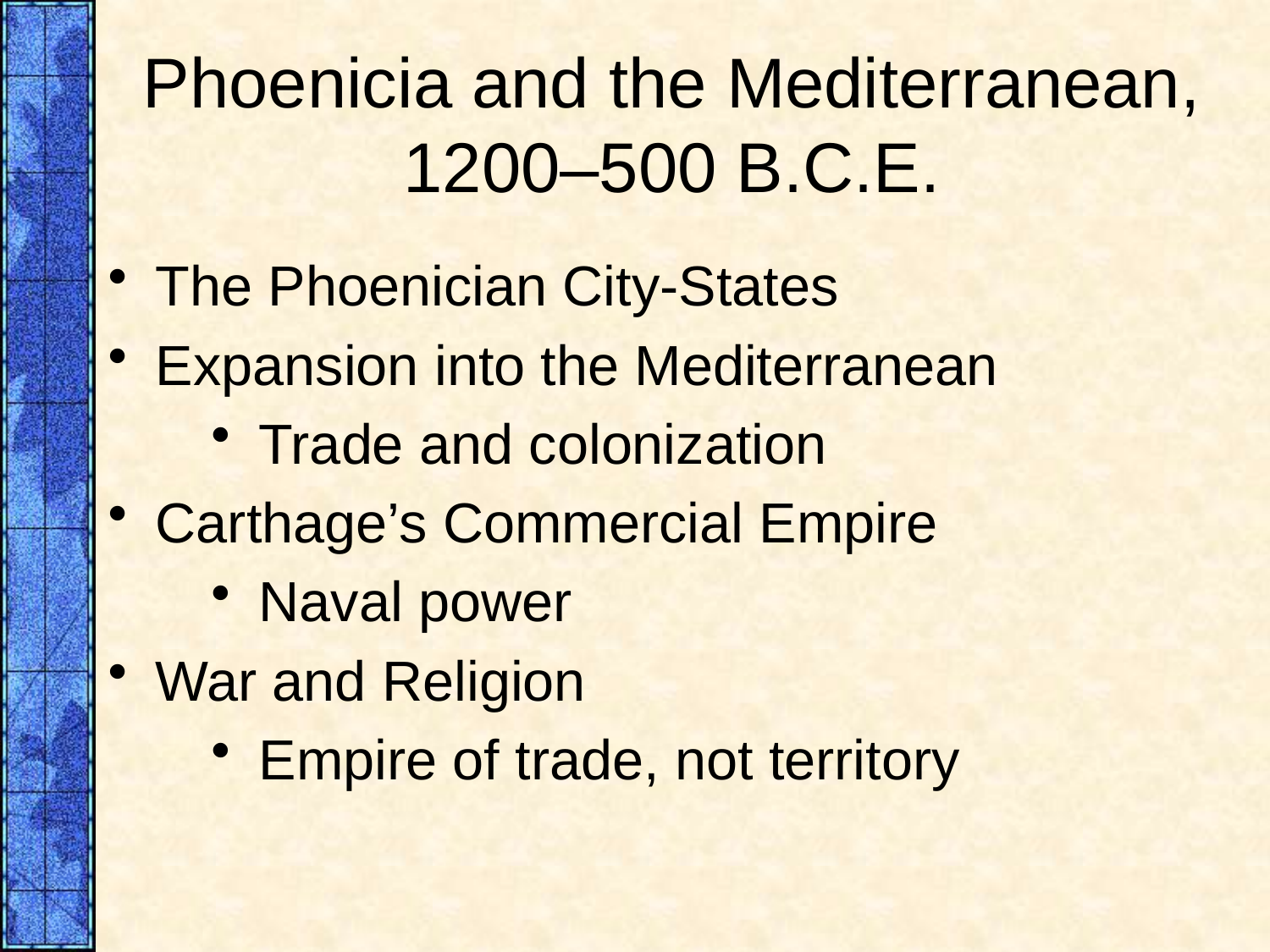

# Phoenicia and the Mediterranean, 1200–500 B.C.E.
The Phoenician City-States
Expansion into the Mediterranean
Trade and colonization
Carthage’s Commercial Empire
Naval power
War and Religion
Empire of trade, not territory